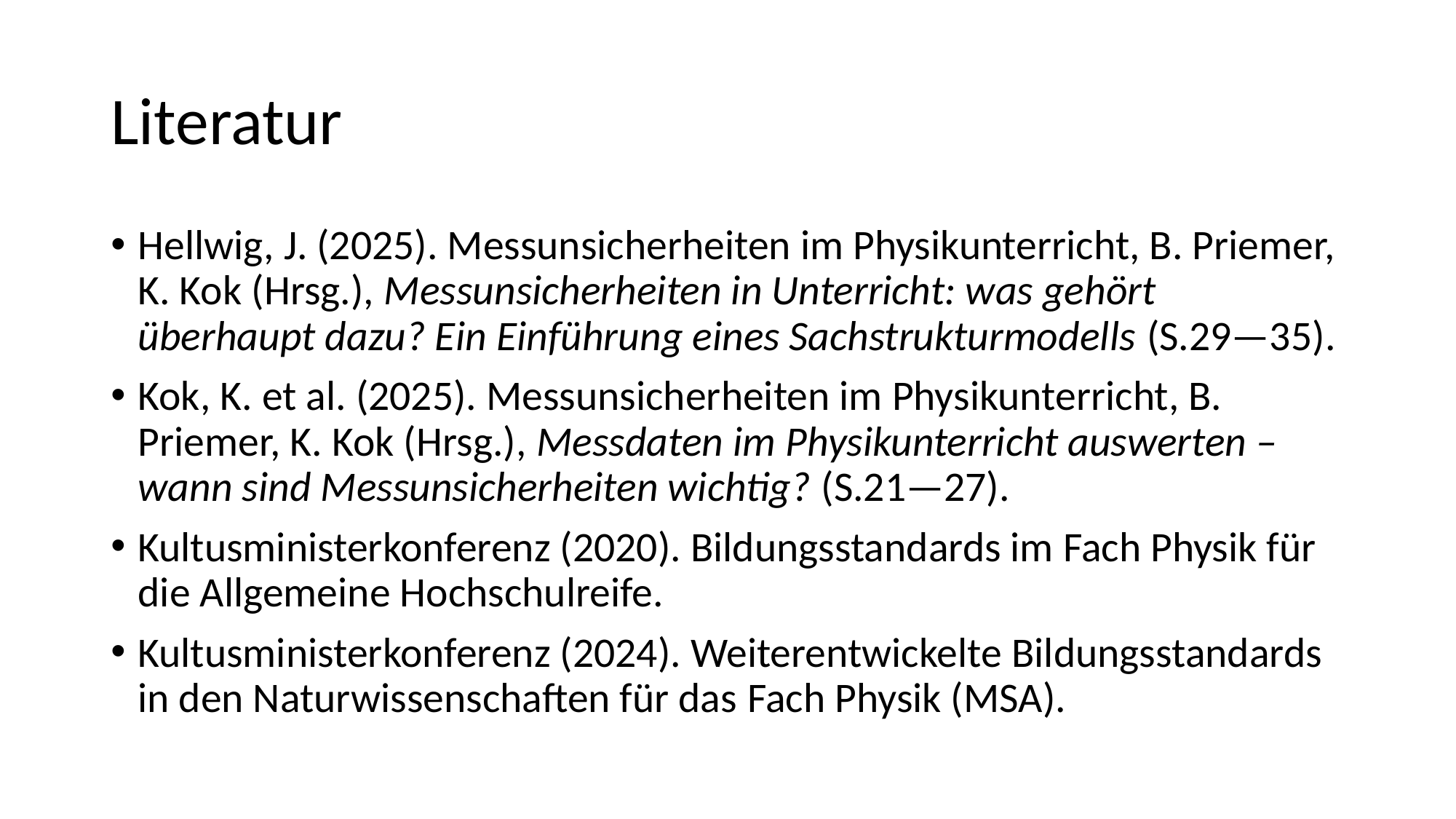

# Literatur
Hellwig, J. (2025). Messunsicherheiten im Physikunterricht, B. Priemer, K. Kok (Hrsg.), Messunsicherheiten in Unterricht: was gehört überhaupt dazu? Ein Einführung eines Sachstrukturmodells (S.29—35).
Kok, K. et al. (2025). Messunsicherheiten im Physikunterricht, B. Priemer, K. Kok (Hrsg.), Messdaten im Physikunterricht auswerten – wann sind Messunsicherheiten wichtig? (S.21—27).
Kultusministerkonferenz (2020). Bildungsstandards im Fach Physik für die Allgemeine Hochschulreife.
Kultusministerkonferenz (2024). Weiterentwickelte Bildungsstandards in den Naturwissenschaften für das Fach Physik (MSA).